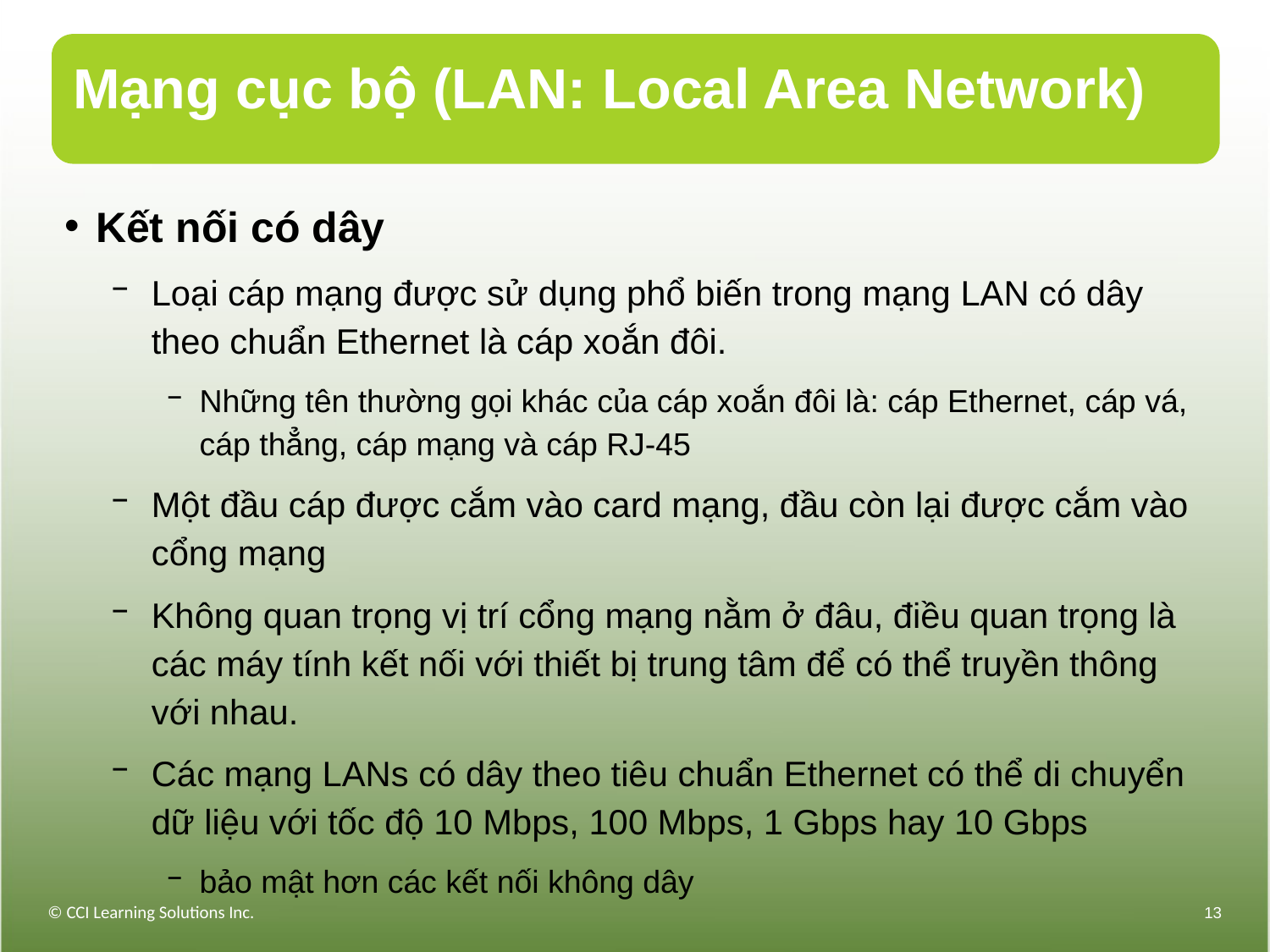

# Mạng cục bộ (LAN: Local Area Network)
Kết nối có dây
Loại cáp mạng được sử dụng phổ biến trong mạng LAN có dây theo chuẩn Ethernet là cáp xoắn đôi.
Những tên thường gọi khác của cáp xoắn đôi là: cáp Ethernet, cáp vá, cáp thẳng, cáp mạng và cáp RJ-45
Một đầu cáp được cắm vào card mạng, đầu còn lại được cắm vào cổng mạng
Không quan trọng vị trí cổng mạng nằm ở đâu, điều quan trọng là các máy tính kết nối với thiết bị trung tâm để có thể truyền thông với nhau.
Các mạng LANs có dây theo tiêu chuẩn Ethernet có thể di chuyển dữ liệu với tốc độ 10 Mbps, 100 Mbps, 1 Gbps hay 10 Gbps
bảo mật hơn các kết nối không dây
© CCI Learning Solutions Inc.
13